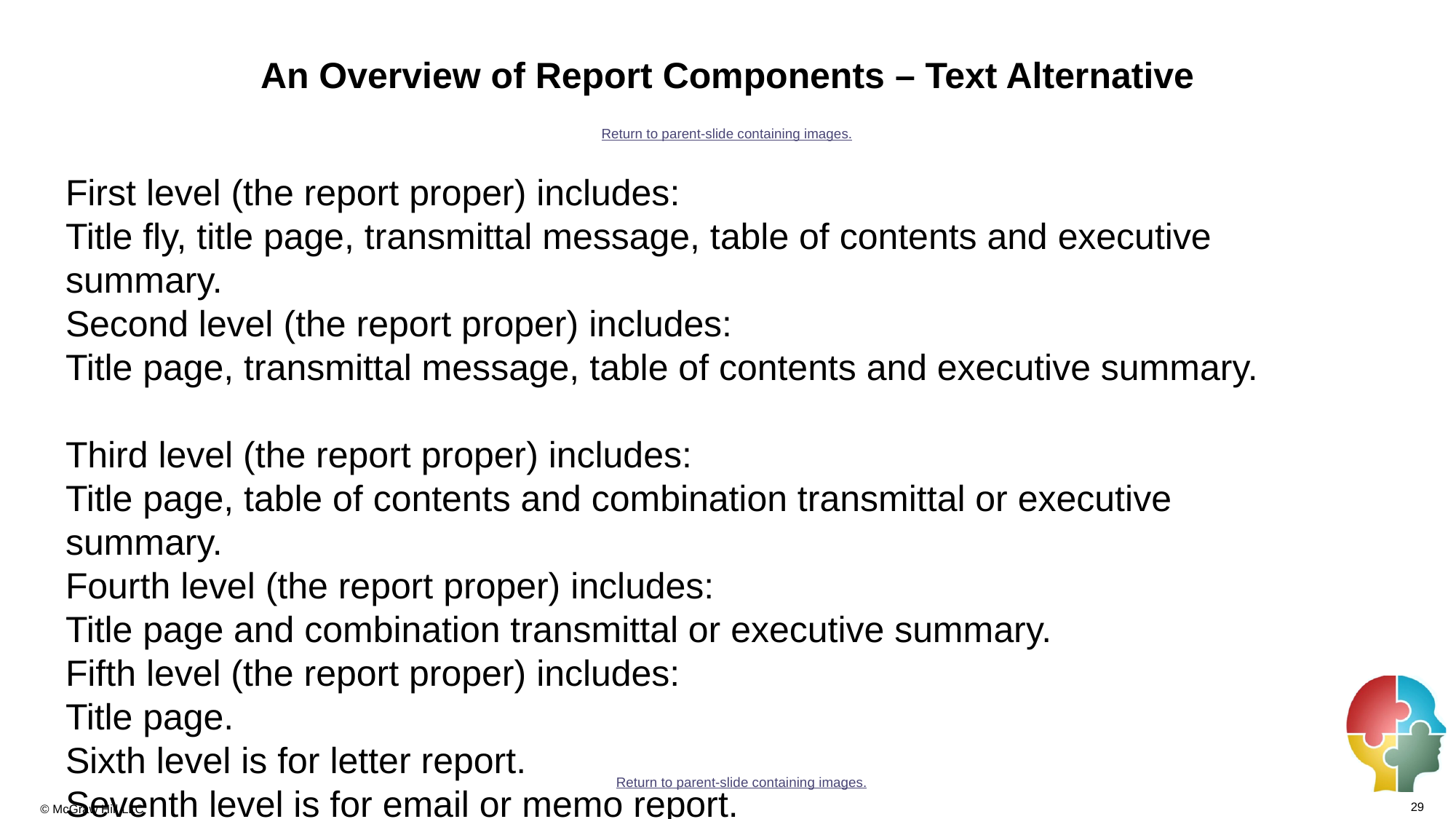

# An Overview of Report Components – Text Alternative
Return to parent-slide containing images.
First level (the report proper) includes:
Title fly, title page, transmittal message, table of contents and executive summary.
Second level (the report proper) includes:
Title page, transmittal message, table of contents and executive summary.
Third level (the report proper) includes:
Title page, table of contents and combination transmittal or executive summary.
Fourth level (the report proper) includes:
Title page and combination transmittal or executive summary.
Fifth level (the report proper) includes:
Title page.
Sixth level is for letter report.
Seventh level is for email or memo report.
Return to parent-slide containing images.
29